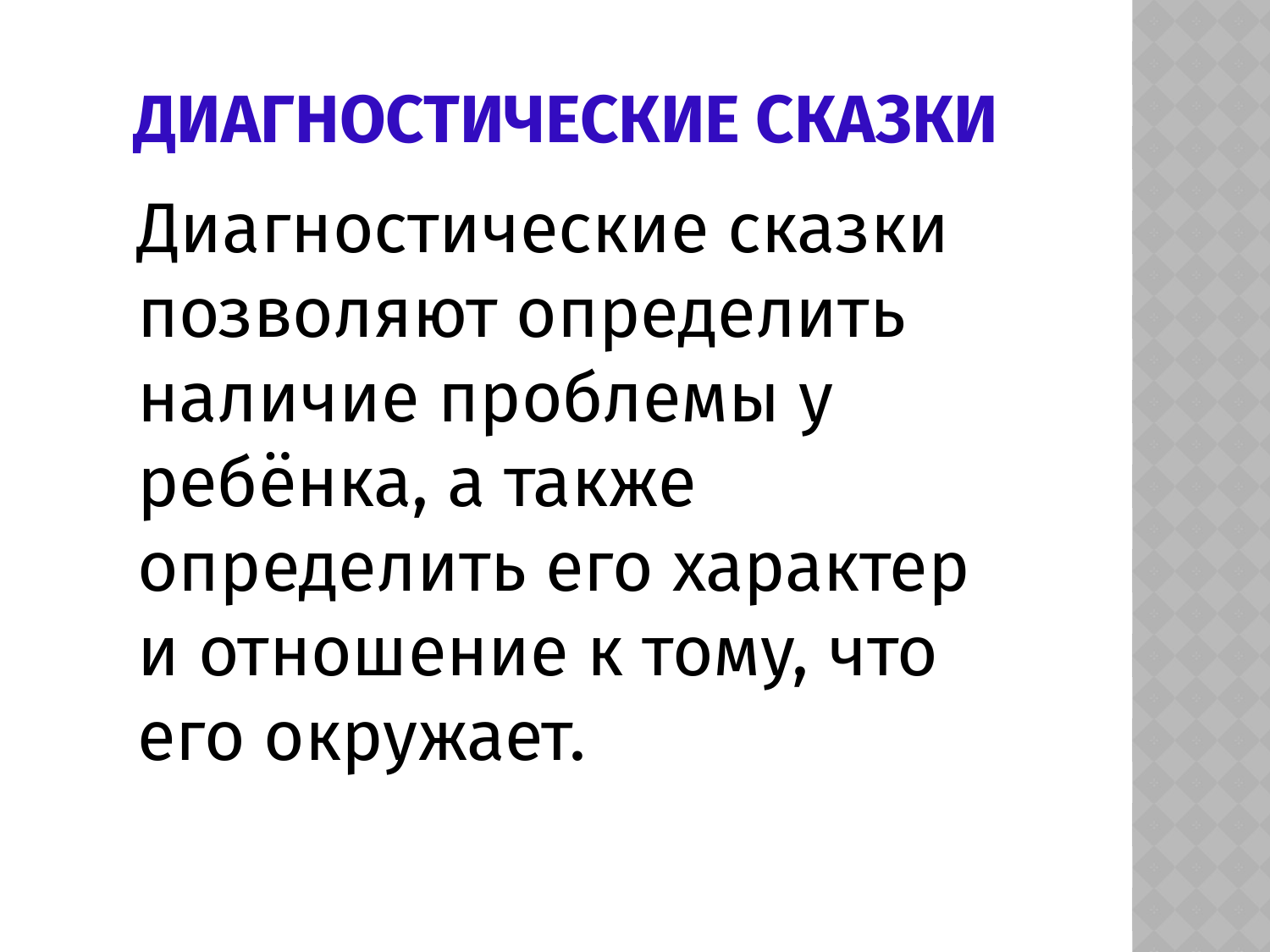

# Диагностические сказки
Диагностические сказки позволяют определить наличие проблемы у ребёнка, а также определить его характер и отношение к тому, что его окружает.